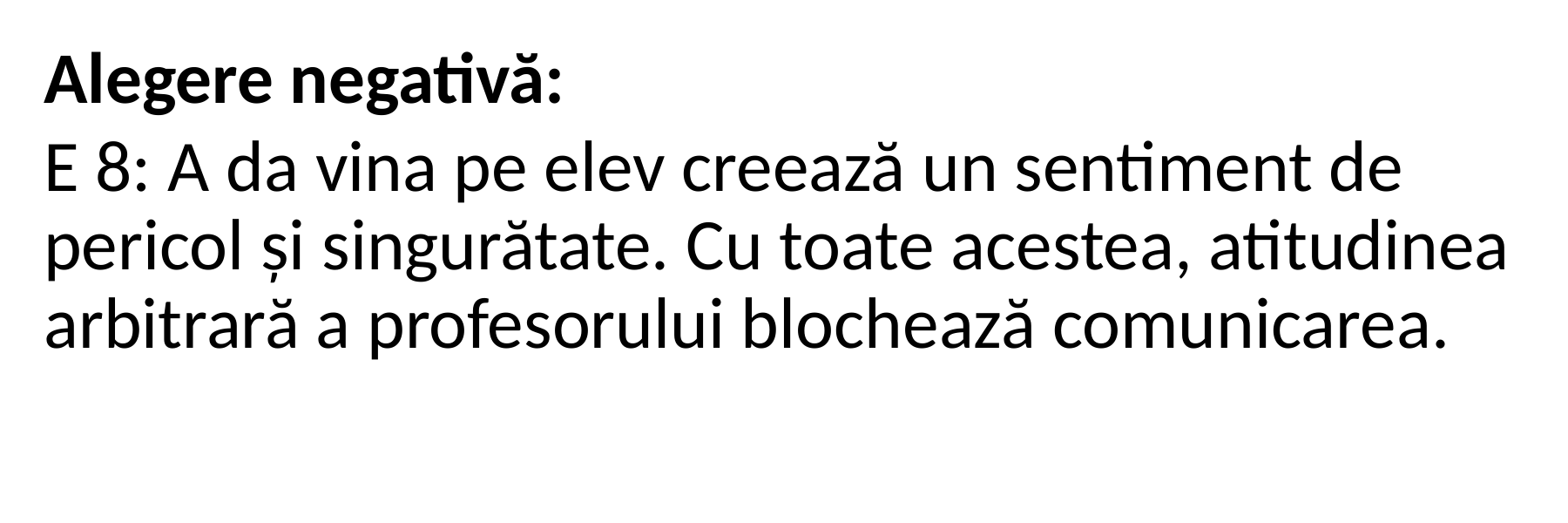

Alegere negativă:
E 8: A da vina pe elev creează un sentiment de pericol și singurătate. Cu toate acestea, atitudinea arbitrară a profesorului blochează comunicarea.